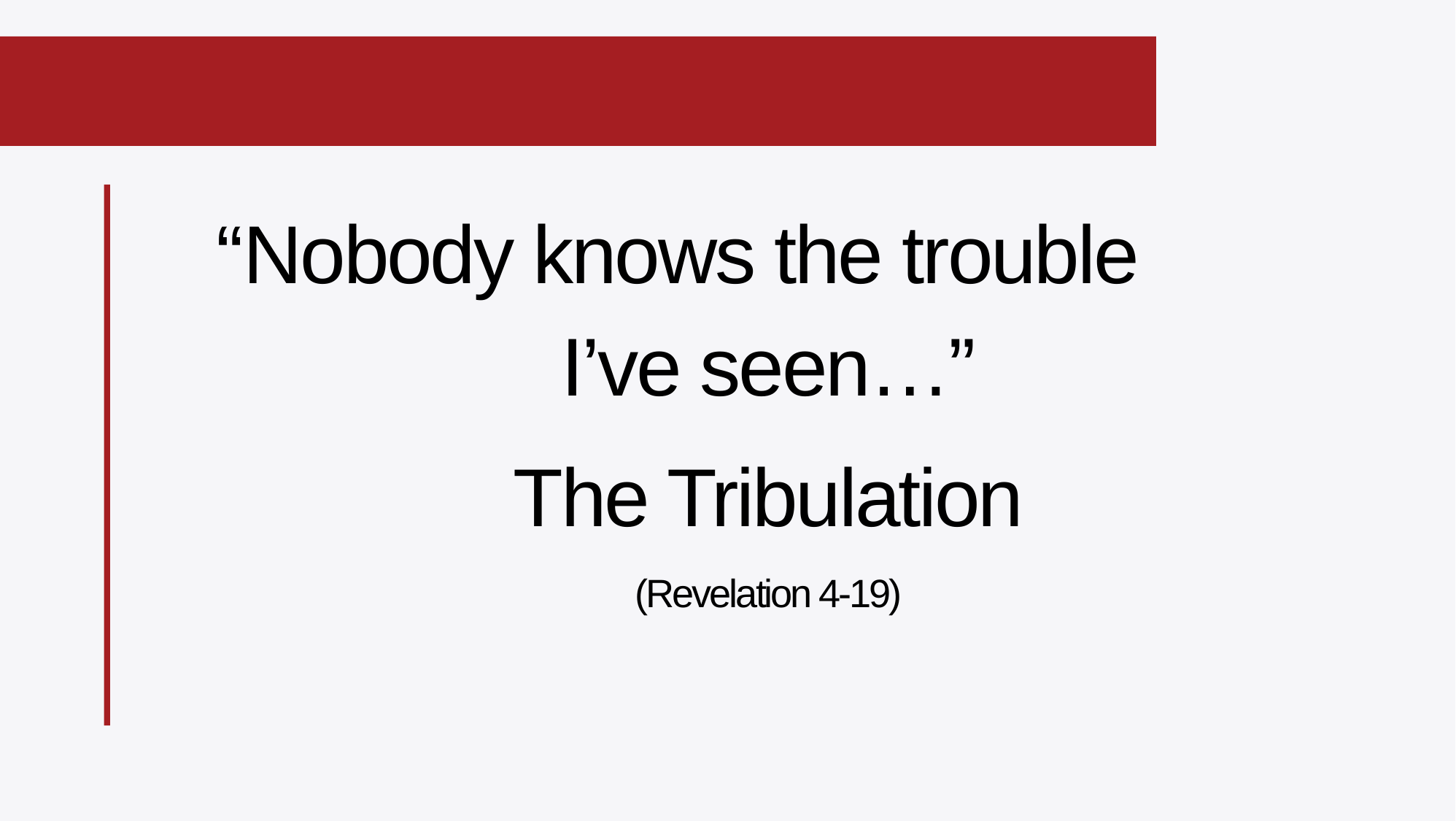

“Nobody knows the trouble          I’ve seen…”
The Tribulation
(Revelation 4-19)